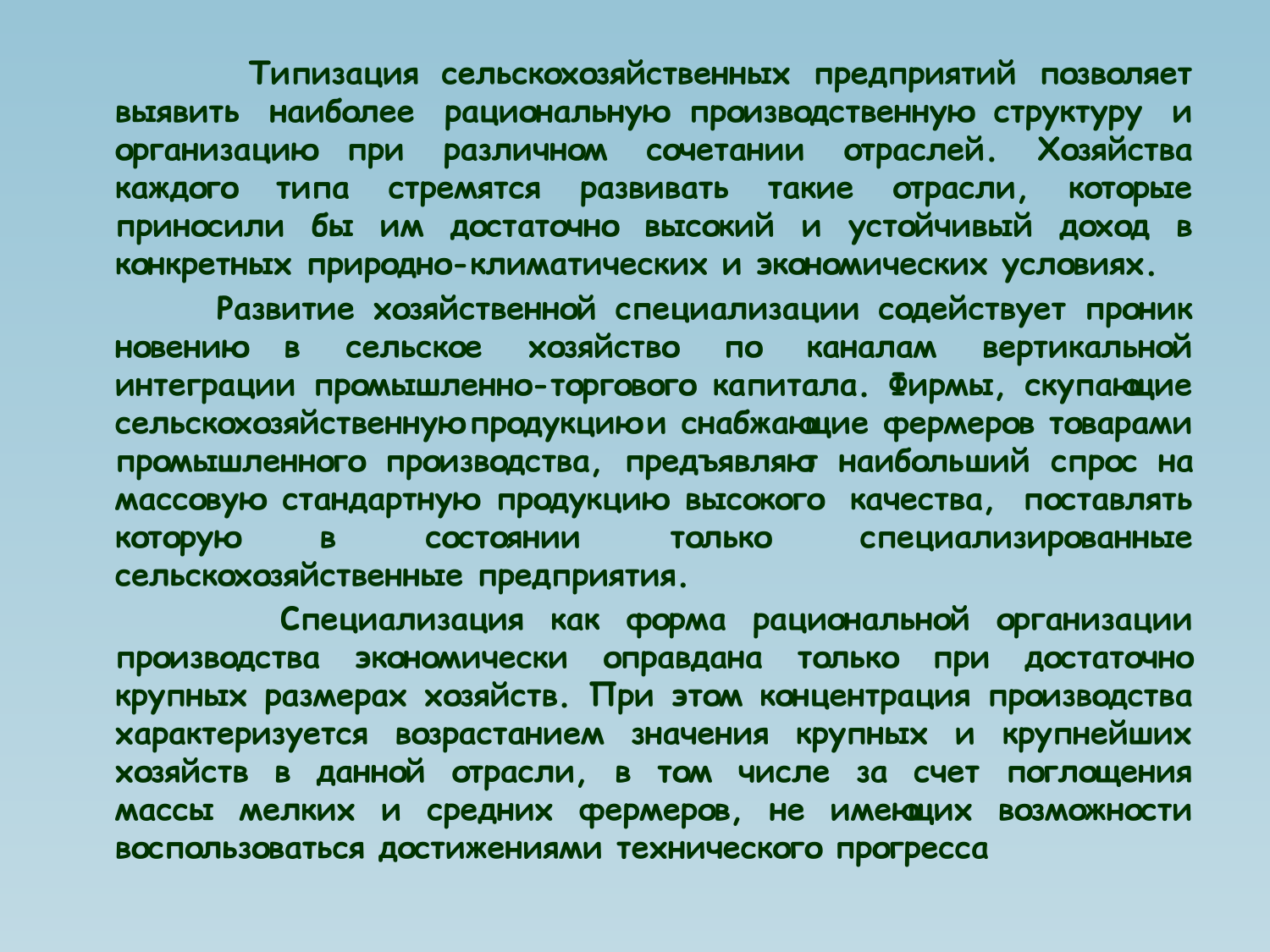

Типизация сельскохозяйственных предприятий позволяет выявить наиболее рациональную производственную структуру и организацию при различном сочетании отраслей. Хозяйства каждого типа стремятся развивать такие отрасли, которые приносили бы им достаточно высокий и устойчивый доход в конкретных природно-климатических и экономических условиях.
        Развитие хозяйственной специализации содействует проник­новению в сельское хозяйство по каналам вертикальной интеграции промышленно-торгового капитала. Фирмы, скупающие сельскохозяйственную продукцию и снабжающие фермеров товарами промышленного производства, предъявляют наиболь­ший спрос на массовую стандартную продукцию высокого качества, поставлять которую в состоянии только специализированные сельскохозяйственные предприятия.
        Специализация как форма рациональной организации производства экономически оправдана только при достаточно крупных размерах хозяйств. При этом концентрация производства характеризуется возрастанием значения крупных и крупнейших хозяйств в данной отрасли, в том числе за счет поглощения массы мелких и средних фермеров, не имеющих возможности воспользоваться достижениями технического прогресса